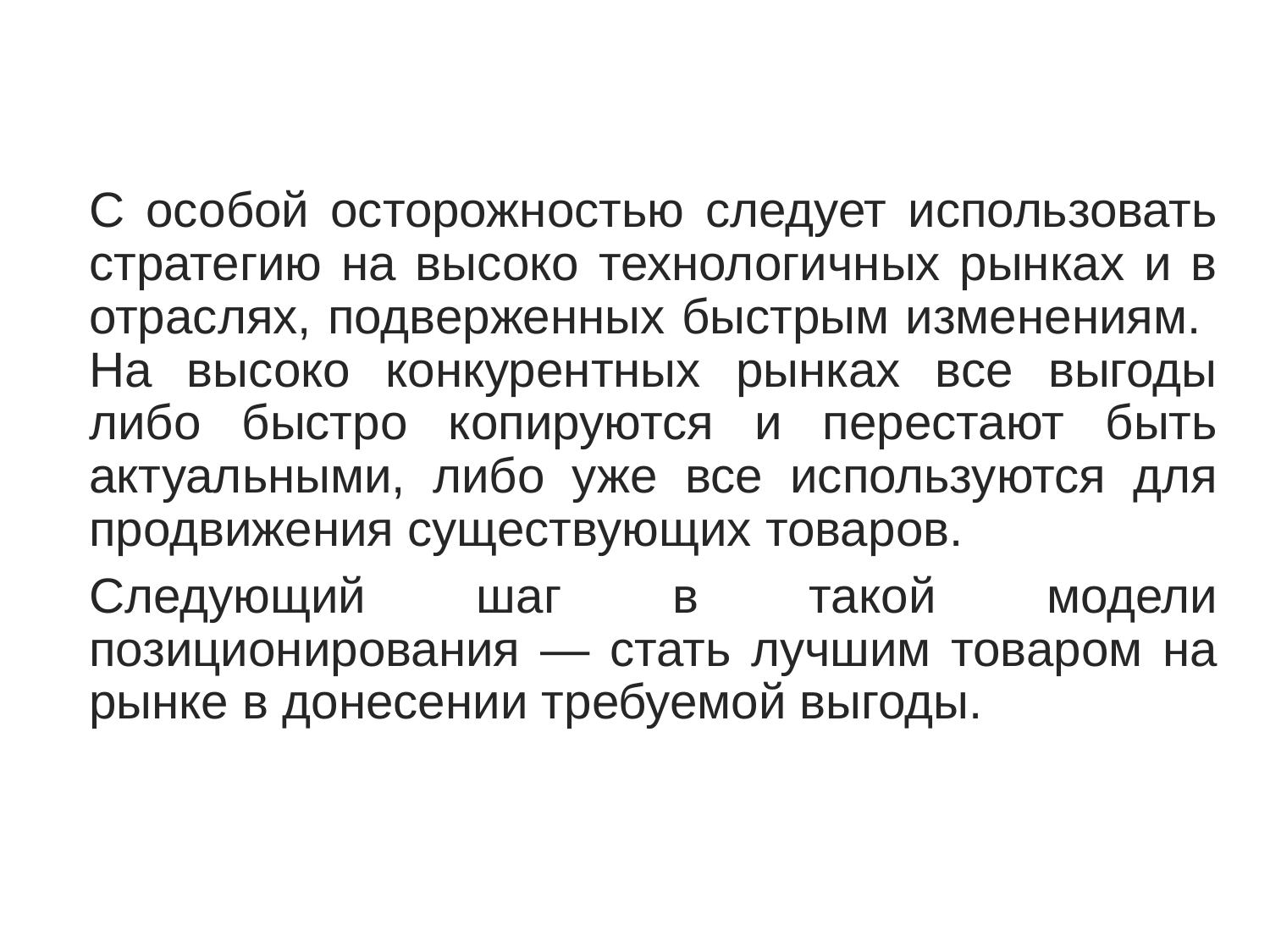

С особой осторожностью следует использовать стратегию на высоко технологичных рынках и в отраслях, подверженных быстрым изменениям.  На высоко конкурентных рынках все выгоды либо быстро копируются и перестают быть актуальными, либо уже все используются для продвижения существующих товаров.
Следующий шаг в такой модели позиционирования — стать лучшим товаром на рынке в донесении требуемой выгоды.